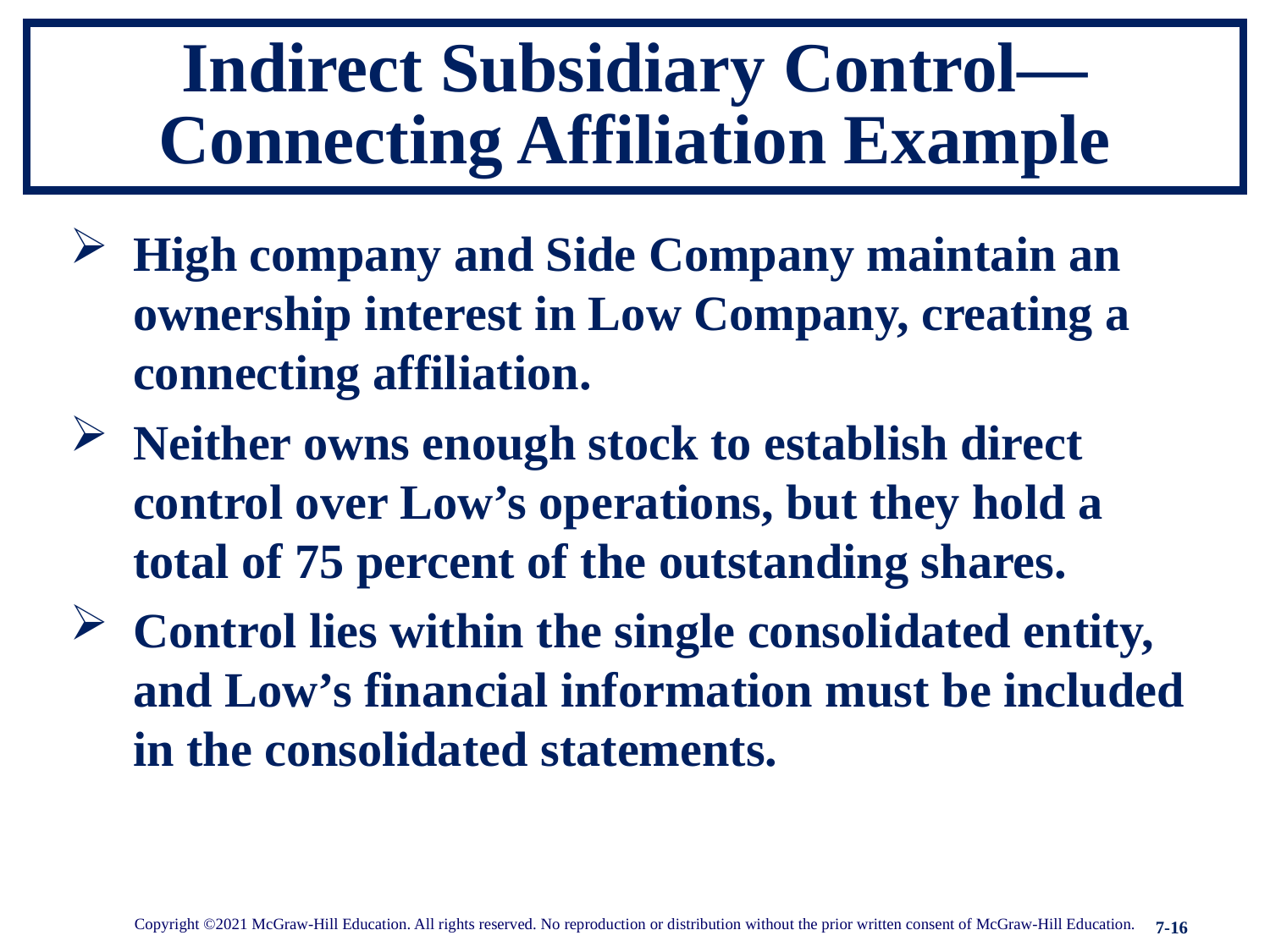

# Indirect Subsidiary Control—Connecting Affiliation Example
High company and Side Company maintain an ownership interest in Low Company, creating a connecting affiliation.
Neither owns enough stock to establish direct control over Low’s operations, but they hold a total of 75 percent of the outstanding shares.
Control lies within the single consolidated entity, and Low’s financial information must be included in the consolidated statements.
Copyright ©2021 McGraw-Hill Education. All rights reserved. No reproduction or distribution without the prior written consent of McGraw-Hill Education.
7-16